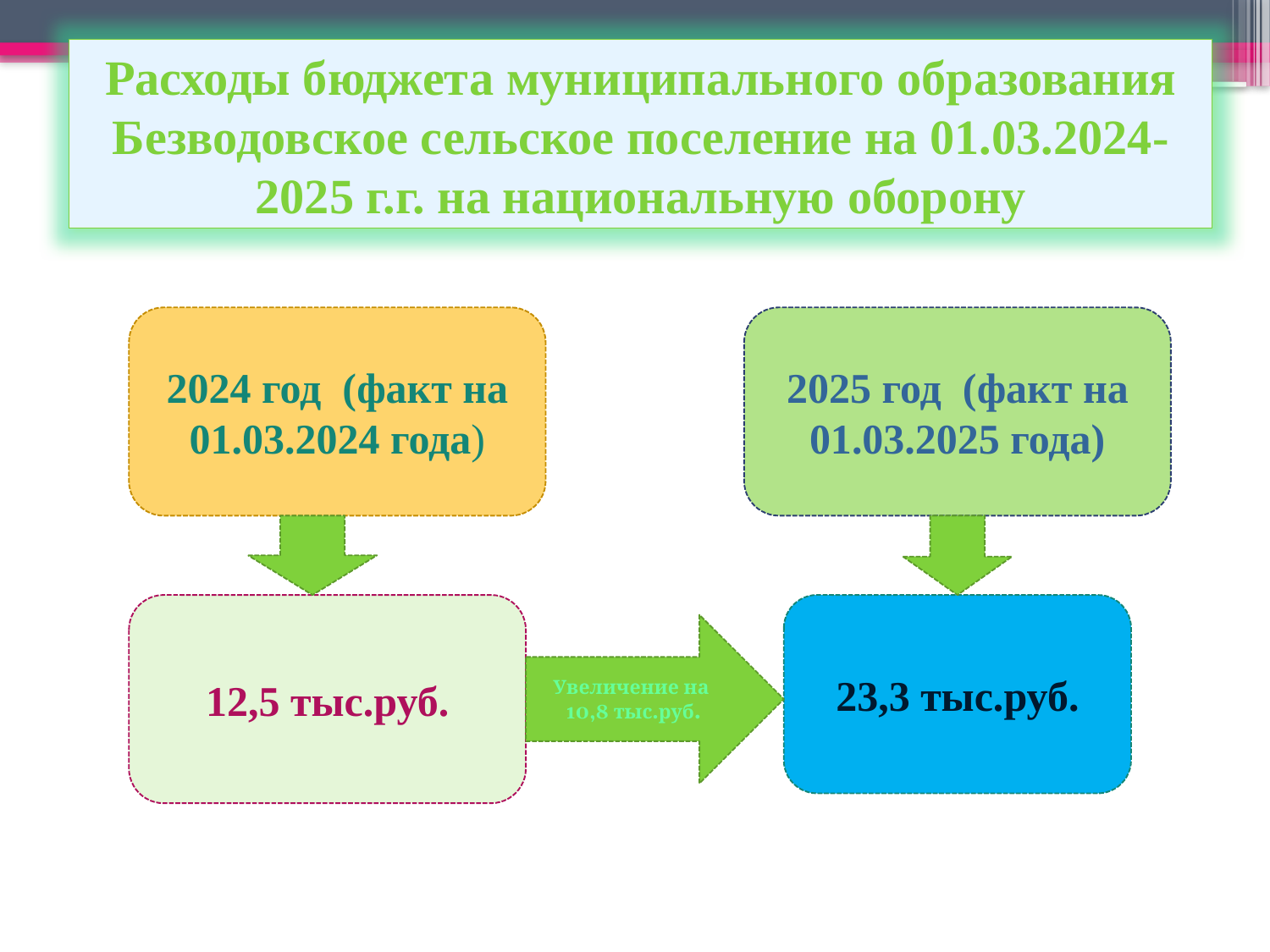

Расходы бюджета муниципального образования Безводовское сельское поселение на 01.03.2024-2025 г.г. на национальную оборону
2024 год  (факт на 01.03.2024 года)
2025 год  (факт на 01.03.2025 года)

12,5 тыс.руб.
23,3 тыс.руб.
Увеличение на  10,8 тыс.руб.